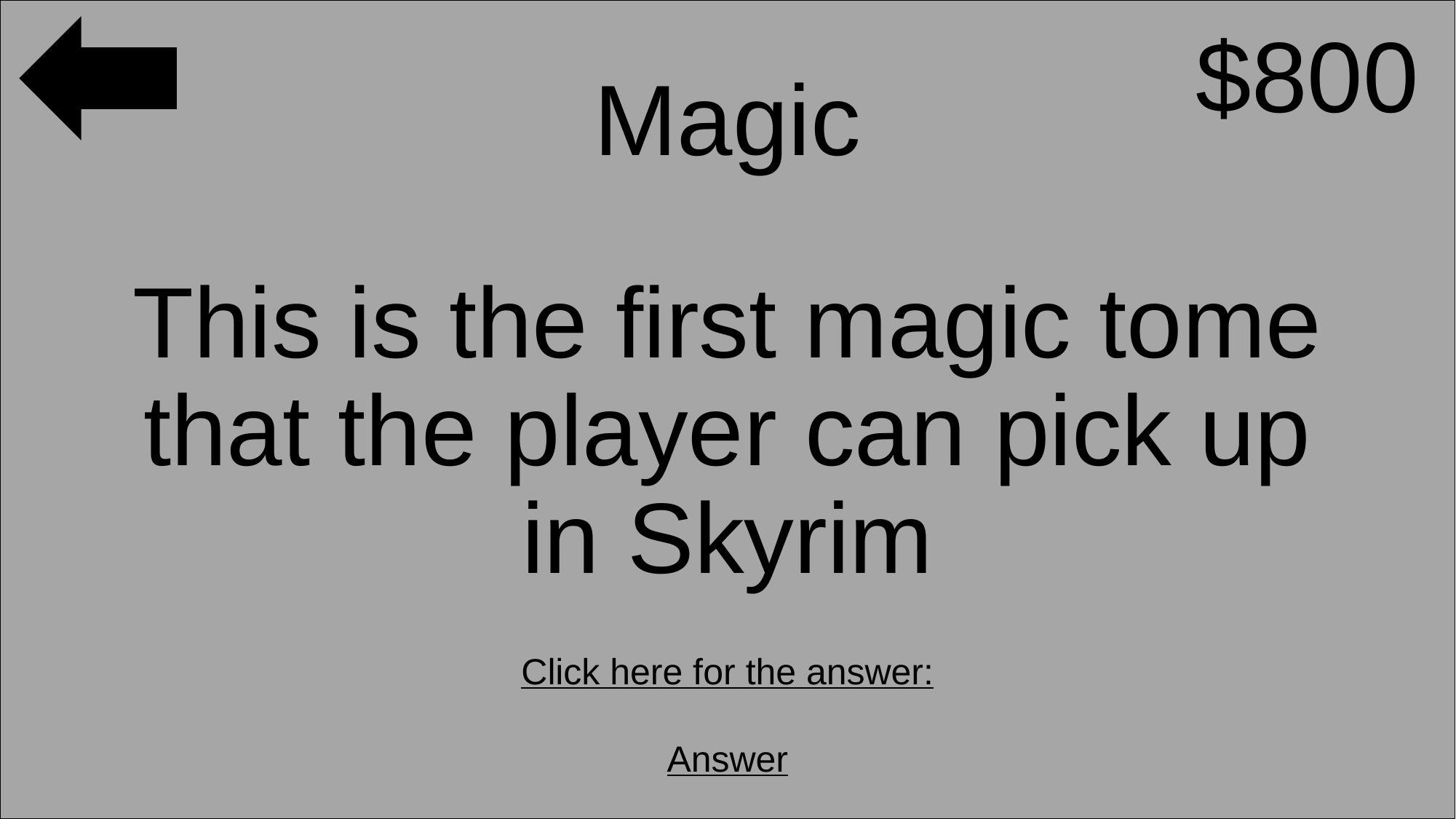

$800

#
Magic

This is the first magic tome that the player can pick up in Skyrim

Click here for the answer:

Answer